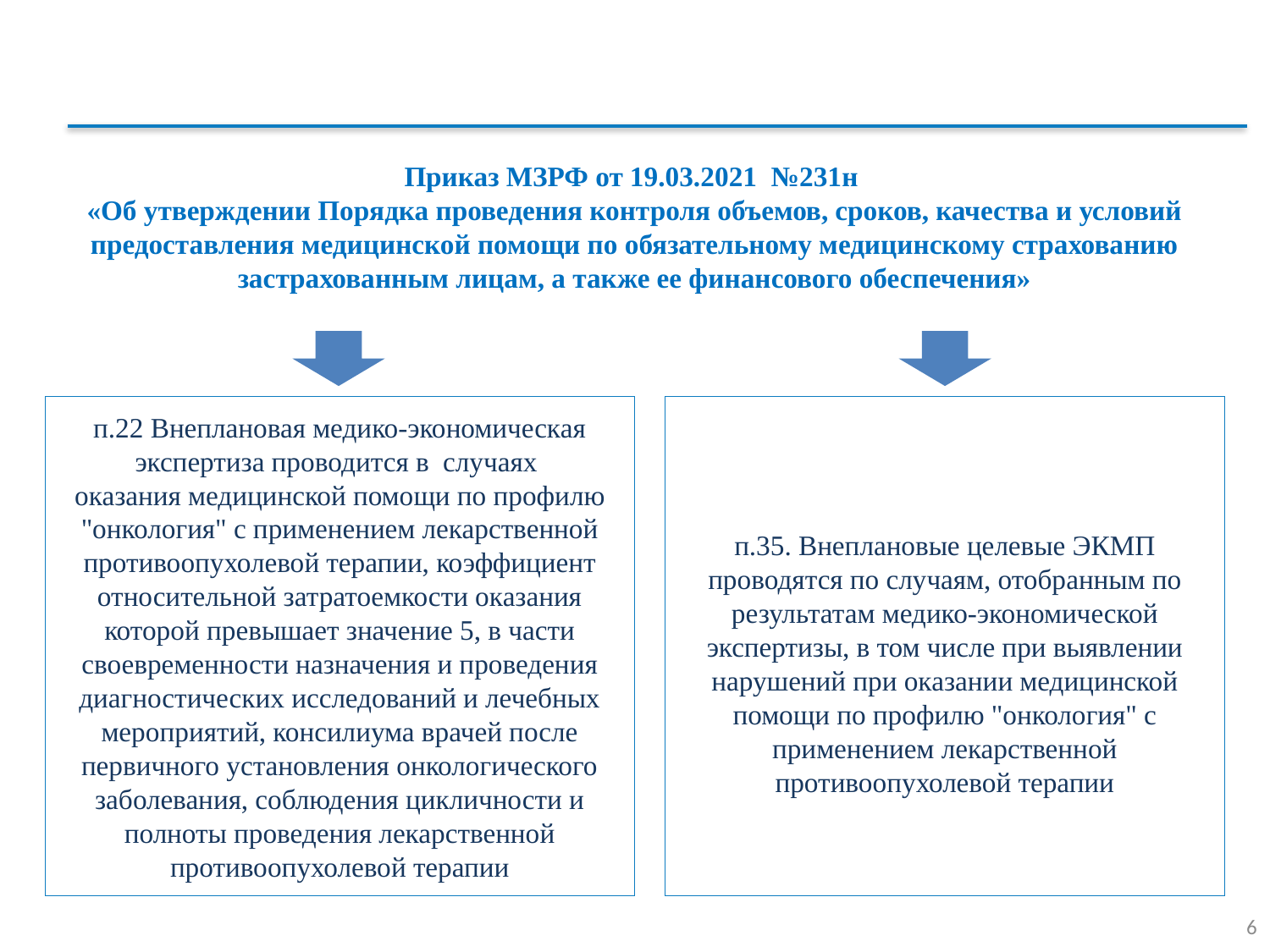

Приказ МЗРФ от 19.03.2021  №231н
«Об утверждении Порядка проведения контроля объемов, сроков, качества и условий предоставления медицинской помощи по обязательному медицинскому страхованию застрахованным лицам, а также ее финансового обеспечения»

# п.22 Внеплановая медико-экономическая экспертиза проводится в  случаях оказания медицинской помощи по профилю "онкология" с применением лекарственной противоопухолевой терапии, коэффициент относительной затратоемкости оказания которой превышает значение 5, в части своевременности назначения и проведения диагностических исследований и лечебных мероприятий, консилиума врачей после первичного установления онкологического заболевания, соблюдения цикличности и полноты проведения лекарственной противоопухолевой терапии
п.35. Внеплановые целевые ЭКМП проводятся по случаям, отобранным по результатам медико-экономической экспертизы, в том числе при выявлении нарушений при оказании медицинской помощи по профилю "онкология" с применением лекарственной противоопухолевой терапии
6